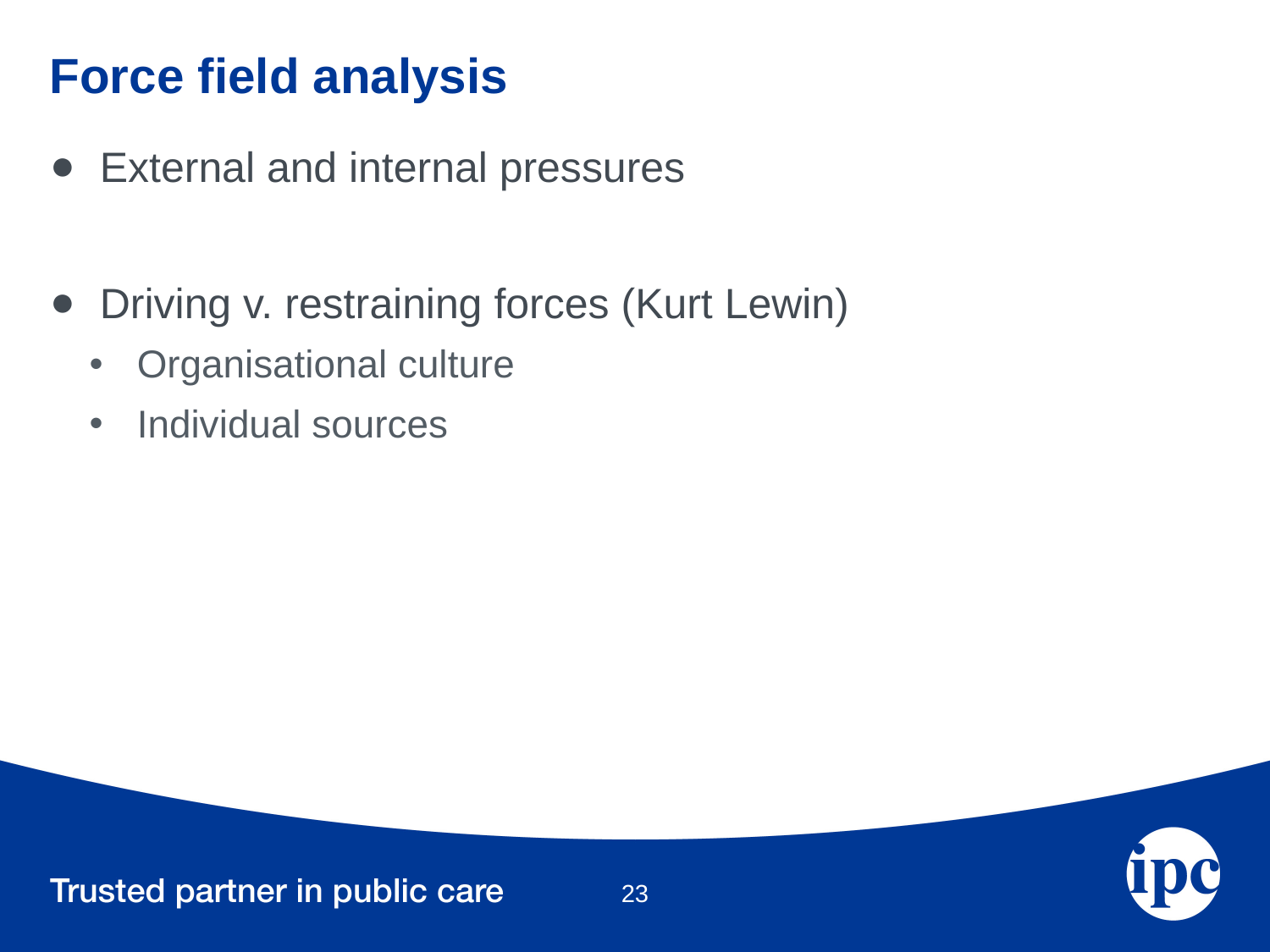

# Force field analysis
External and internal pressures

Driving v. restraining forces (Kurt Lewin)
Organisational culture
Individual sources

23